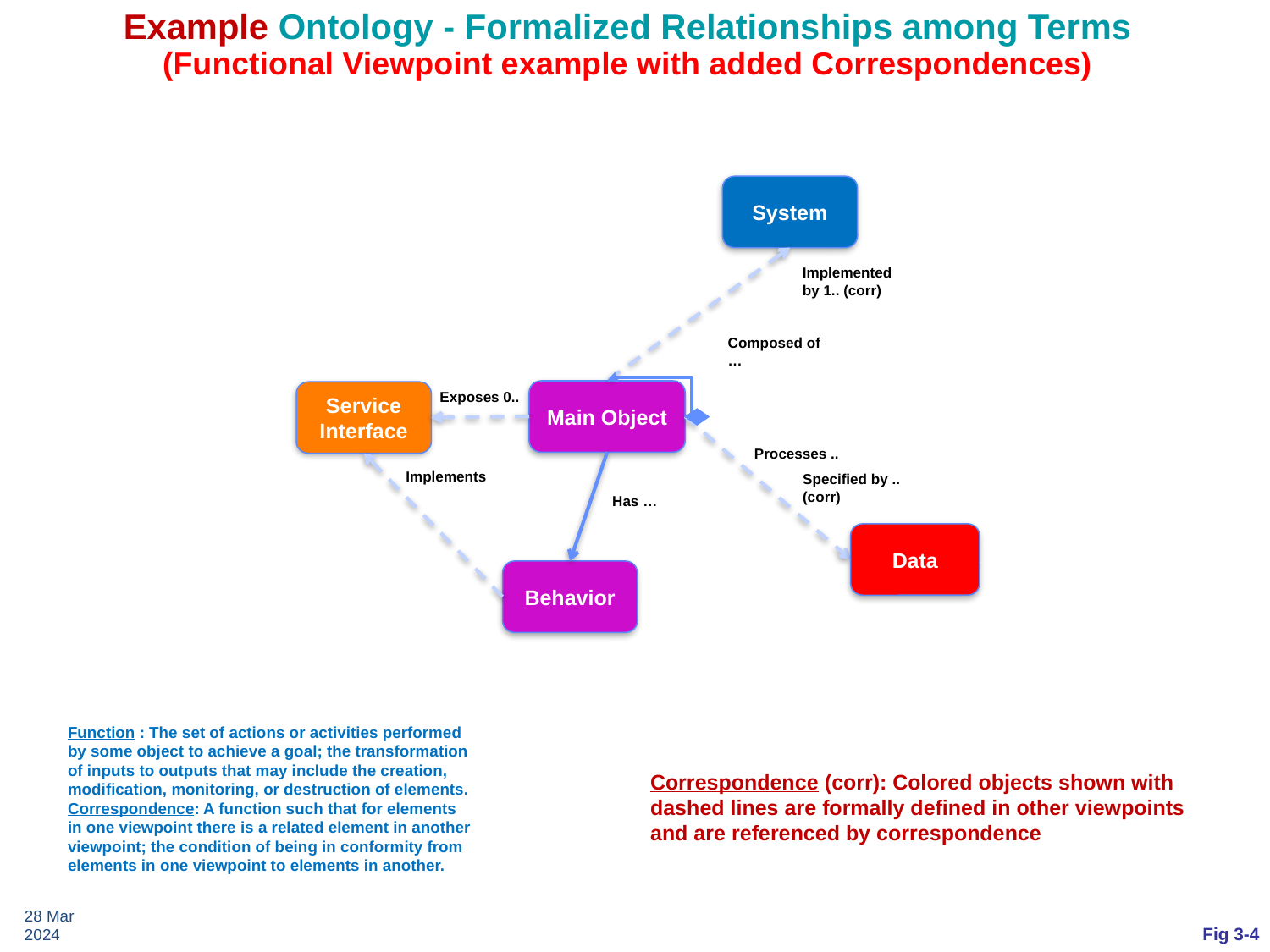

# Example Ontology - Formalized Relationships among Terms (Functional Viewpoint example with added Correspondences)
System
Implemented by 1.. (corr)
Composed of …
Main Object
Exposes 0..
Service
Interface

Processes ..
Implements
Specified by .. (corr)
Has …
Data
Behavior
Function : The set of actions or activities performed by some object to achieve a goal; the transformation of inputs to outputs that may include the creation, modification, monitoring, or destruction of elements.
Correspondence: A function such that for elements in one viewpoint there is a related element in another viewpoint; the condition of being in conformity from elements in one viewpoint to elements in another.
Correspondence (corr): Colored objects shown with dashed lines are formally defined in other viewpoints and are referenced by correspondence
28 Mar 2024
Fig 3-4